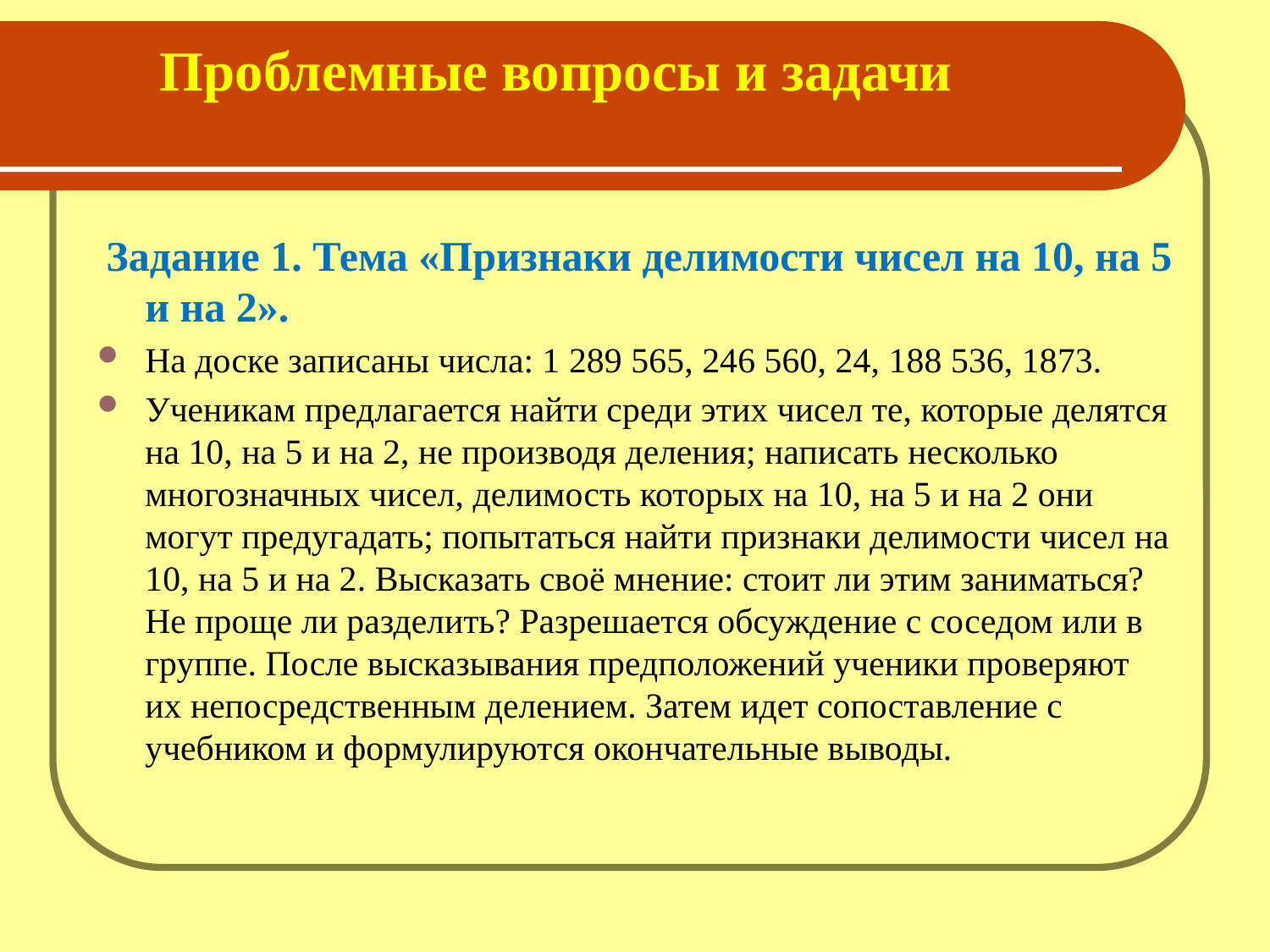

# Проблемные вопросы и задачи
 Задание 1. Тема «Признаки делимости чисел на 10, на 5 и на 2».
На доске записаны числа: 1 289 565, 246 560, 24, 188 536, 1873.
Ученикам предлагается найти среди этих чисел те, которые делятся на 10, на 5 и на 2, не производя деления; написать несколько многозначных чисел, делимость которых на 10, на 5 и на 2 они могут предугадать; попытаться найти признаки делимости чисел на 10, на 5 и на 2. Высказать своё мнение: стоит ли этим заниматься? Не проще ли разделить? Разрешается обсуждение с соседом или в группе. После высказывания предположений ученики проверяют их непосредственным делением. Затем идет сопоставление с учебником и формулируются окончательные выводы.